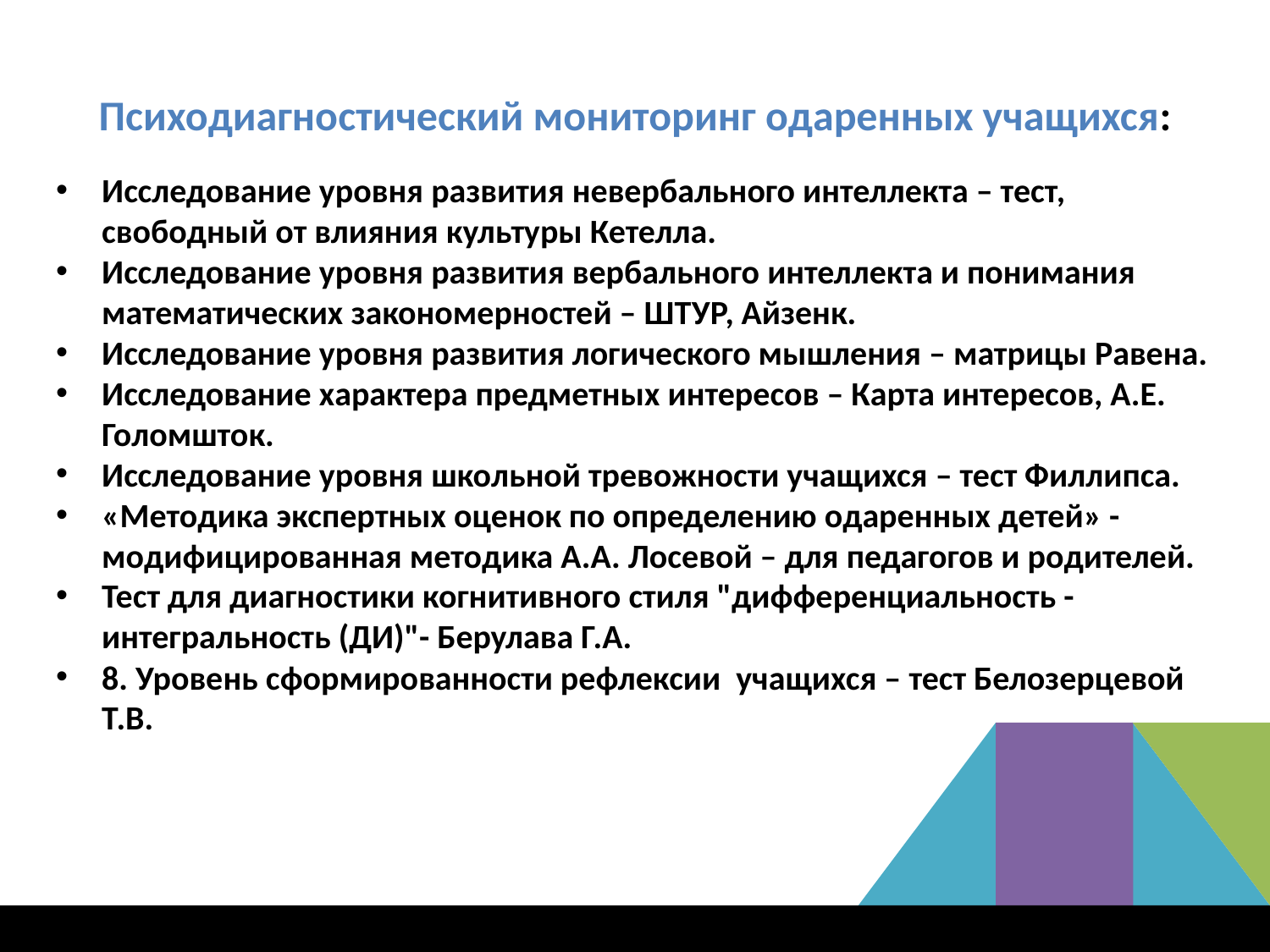

# Психодиагностический мониторинг одаренных учащихся:
Исследование уровня развития невербального интеллекта – тест, свободный от влияния культуры Кетелла.
Исследование уровня развития вербального интеллекта и понимания математических закономерностей – ШТУР, Айзенк.
Исследование уровня развития логического мышления – матрицы Равена.
Исследование характера предметных интересов – Карта интересов, А.Е. Голомшток.
Исследование уровня школьной тревожности учащихся – тест Филлипса.
«Методика экспертных оценок по определению одаренных детей» - модифицированная методика А.А. Лосевой – для педагогов и родителей.
Тест для диагностики когнитивного стиля "дифференциальность - интегральность (ДИ)"- Берулава Г.А.
8. Уровень сформированности рефлексии  учащихся – тест Белозерцевой Т.В.